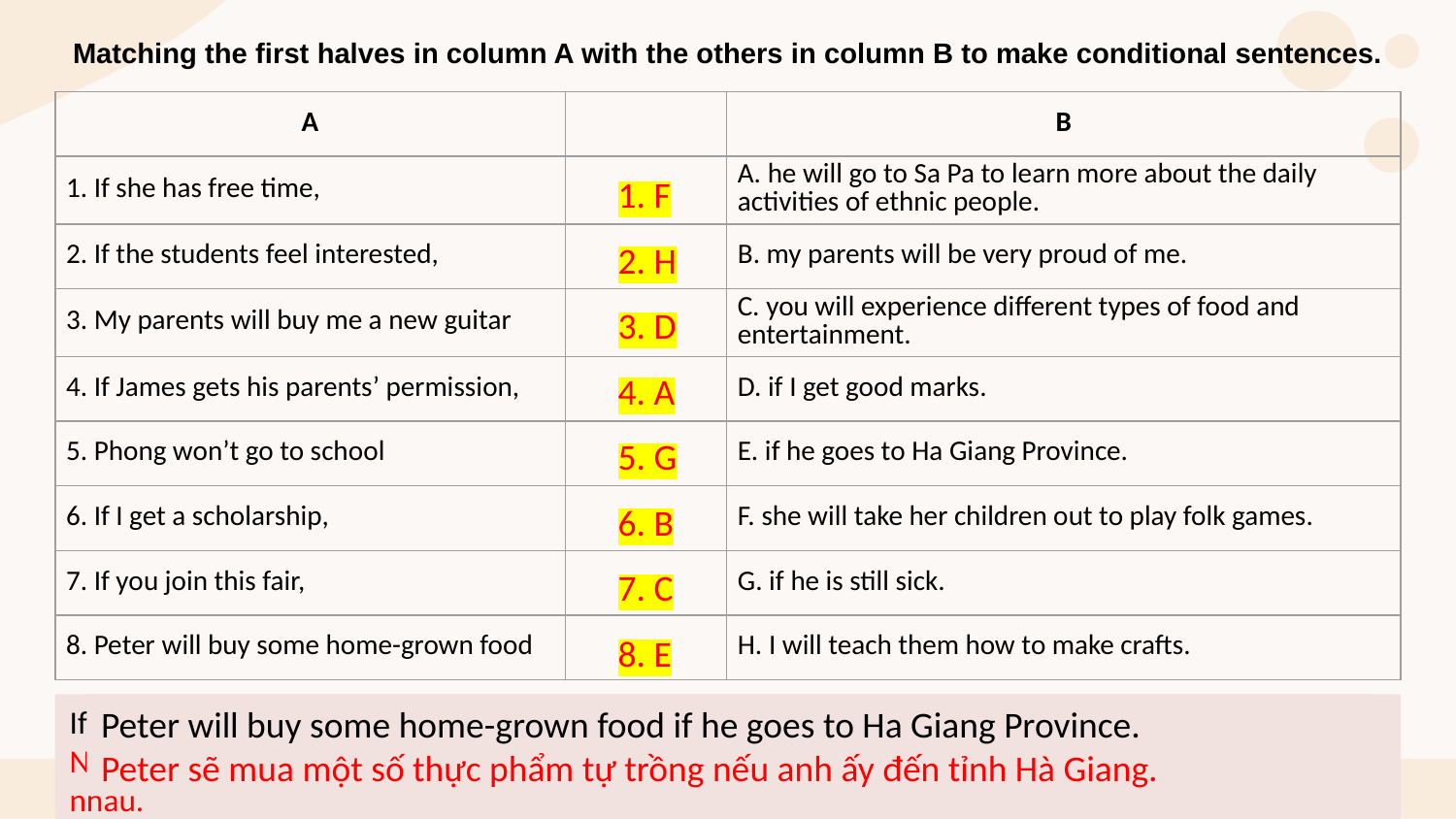

Matching the first halves in column A with the others in column B to make conditional sentences.
| A |  | B |
| --- | --- | --- |
| 1. If she has free time, |  | A. he will go to Sa Pa to learn more about the daily activities of ethnic people. |
| 2. If the students feel interested, |  | B. my parents will be very proud of me. |
| 3. My parents will buy me a new guitar |  | C. you will experience different types of food and entertainment. |
| 4. If James gets his parents’ permission, |  | D. if I get good marks. |
| 5. Phong won’t go to school |  | E. if he goes to Ha Giang Province. |
| 6. If I get a scholarship, |  | F. she will take her children out to play folk games. |
| 7. If you join this fair, |  | G. if he is still sick. |
| 8. Peter will buy some home-grown food |  | H. I will teach them how to make crafts. |
1. F
2. H
3. D
4. A
5. G
6. B
7. C
8. E
Peter will buy some home-grown food if he goes to Ha Giang Province.
Peter sẽ mua một số thực phẩm tự trồng nếu anh ấy đến tỉnh Hà Giang.
If you join this fair, you will experience different types of food and entertainment.
Nếu mà bạn tham gia phiên chợ này, bạn sẽ được trải nghiệm các loại hình ẩm thực và giải trí khác nhau.
If I get a scholarship, my parents will be very proud of me.
Nếu mà tôi lấy được học bổng, bố mẹ tôi sẽ rất tự hào về tôi.
Phong won’t go to school if he is still sick.
Phong sẽ không tới trường nếu như anh ấy vẫn đang bị bệnh.
If James gets his parents’ permission, he will go to Sa Pa to learn more about the daily activities of ethnic people.
Nếu James có được sự cho phép của bố mẹ, anh ấy sẽ đi tới Sa Pa để học hỏi thêm về những hoạt động thường ngày của người dân tộc.
If she has free time, she will take her children out to play folk games.
Nếu cô ấy có thời gian rảnh, cô ấy sẽ đưa con của cô ấy đi chơi các trò chơi dân gian.
If the students feel interested, I will teach them how to make crafts.
Nếu những học sinh cảm thấy hứng thú, tôi sẽ dạy chúng cách để làm đồ thủ công.
My parents will buy me a new guitar if I get good marks.
Bố mẹ của tôi sẽ mua cho tôi một cây đàn guitar mới nếu tôi đạt điểm tốt.